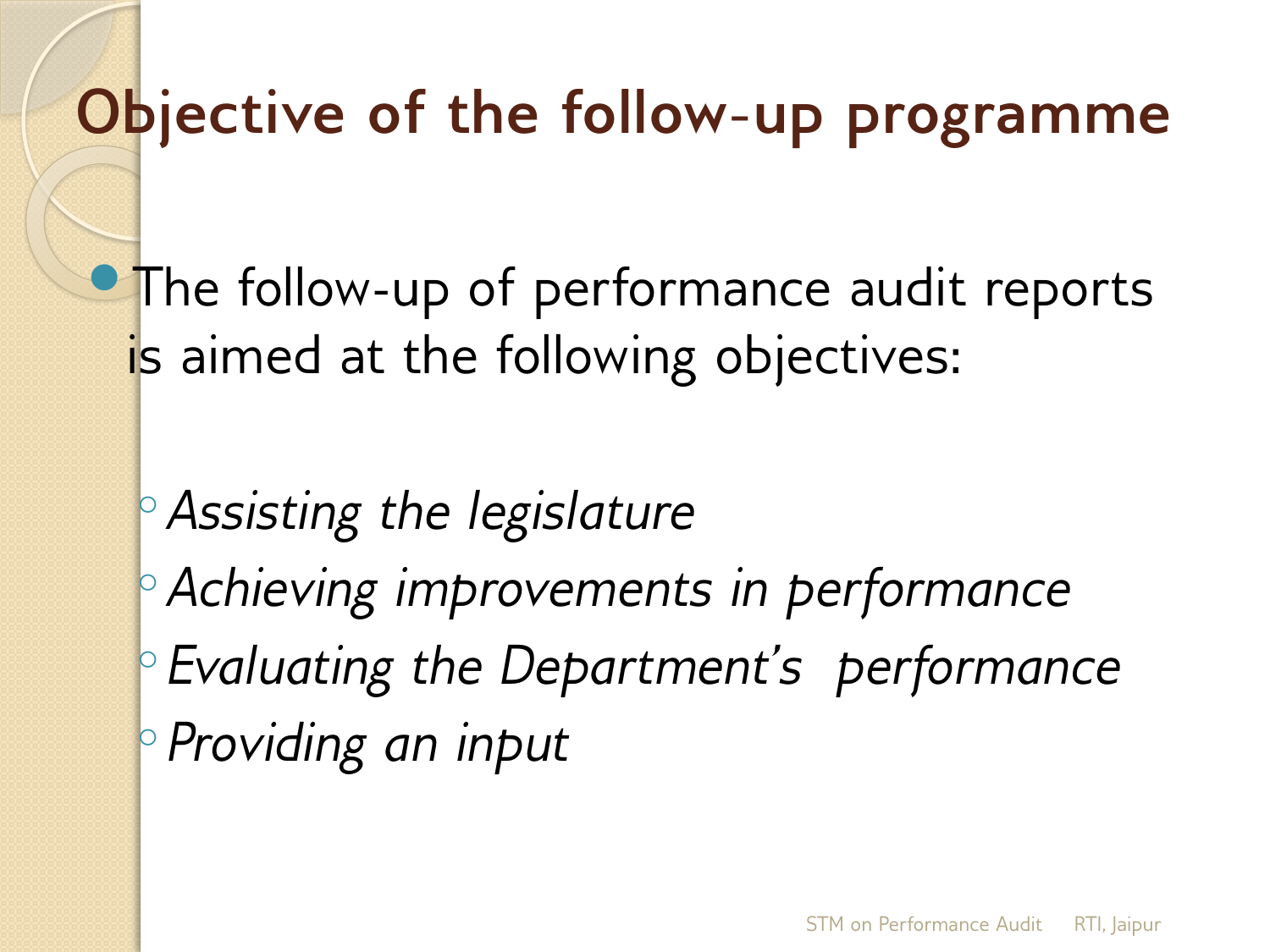

# Objective of the follow-up programme
The follow-up of performance audit reports is aimed at the following objectives:

Assisting the legislature
Achieving improvements in performance
Evaluating the Department’s  performance
Providing an input
STM on Performance Audit     RTI, Jaipur